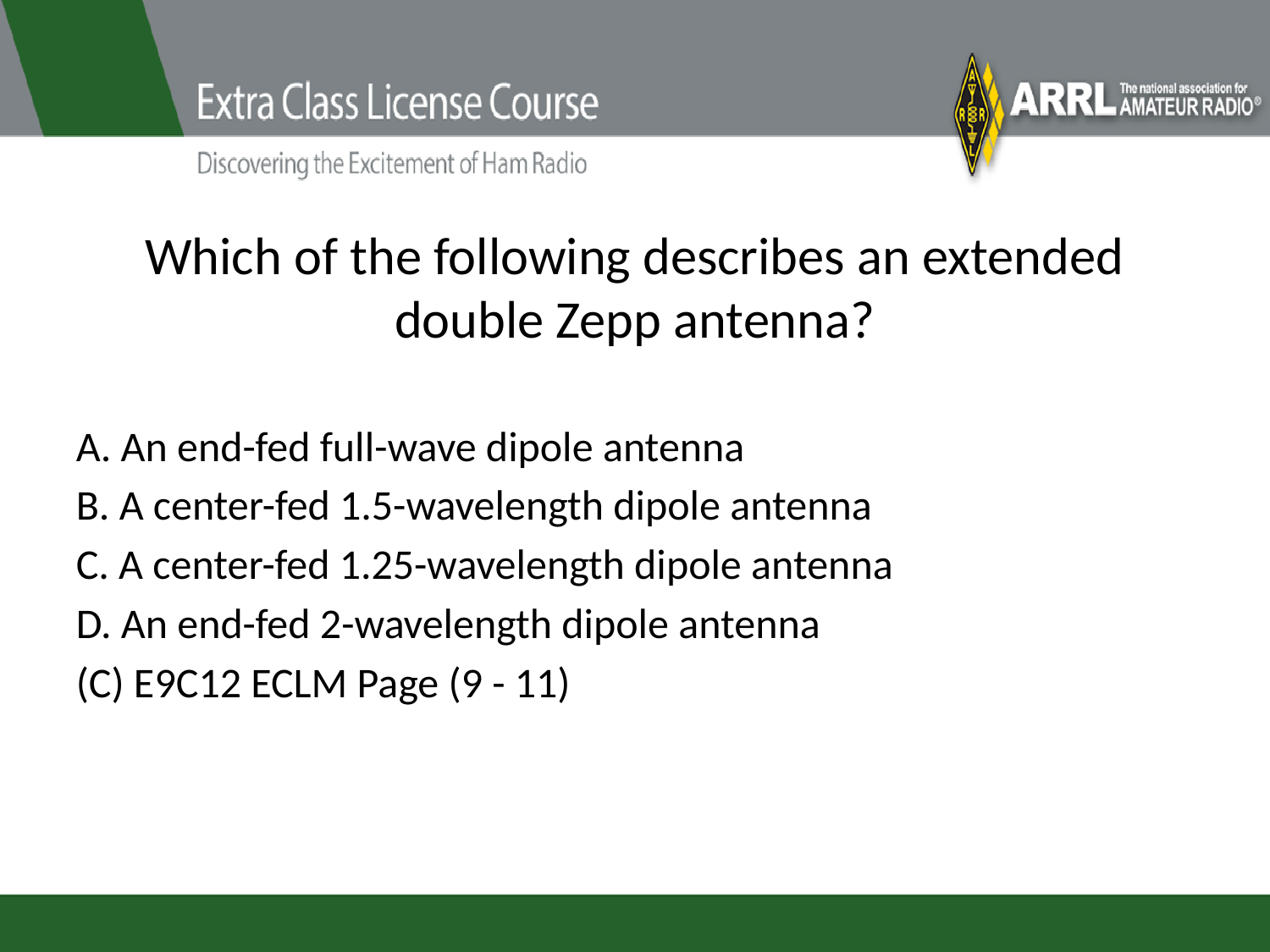

# Which of the following describes an extended double Zepp antenna?
A. An end-fed full-wave dipole antenna
B. A center-fed 1.5-wavelength dipole antenna
C. A center-fed 1.25-wavelength dipole antenna
D. An end-fed 2-wavelength dipole antenna
(C) E9C12 ECLM Page (9 - 11)